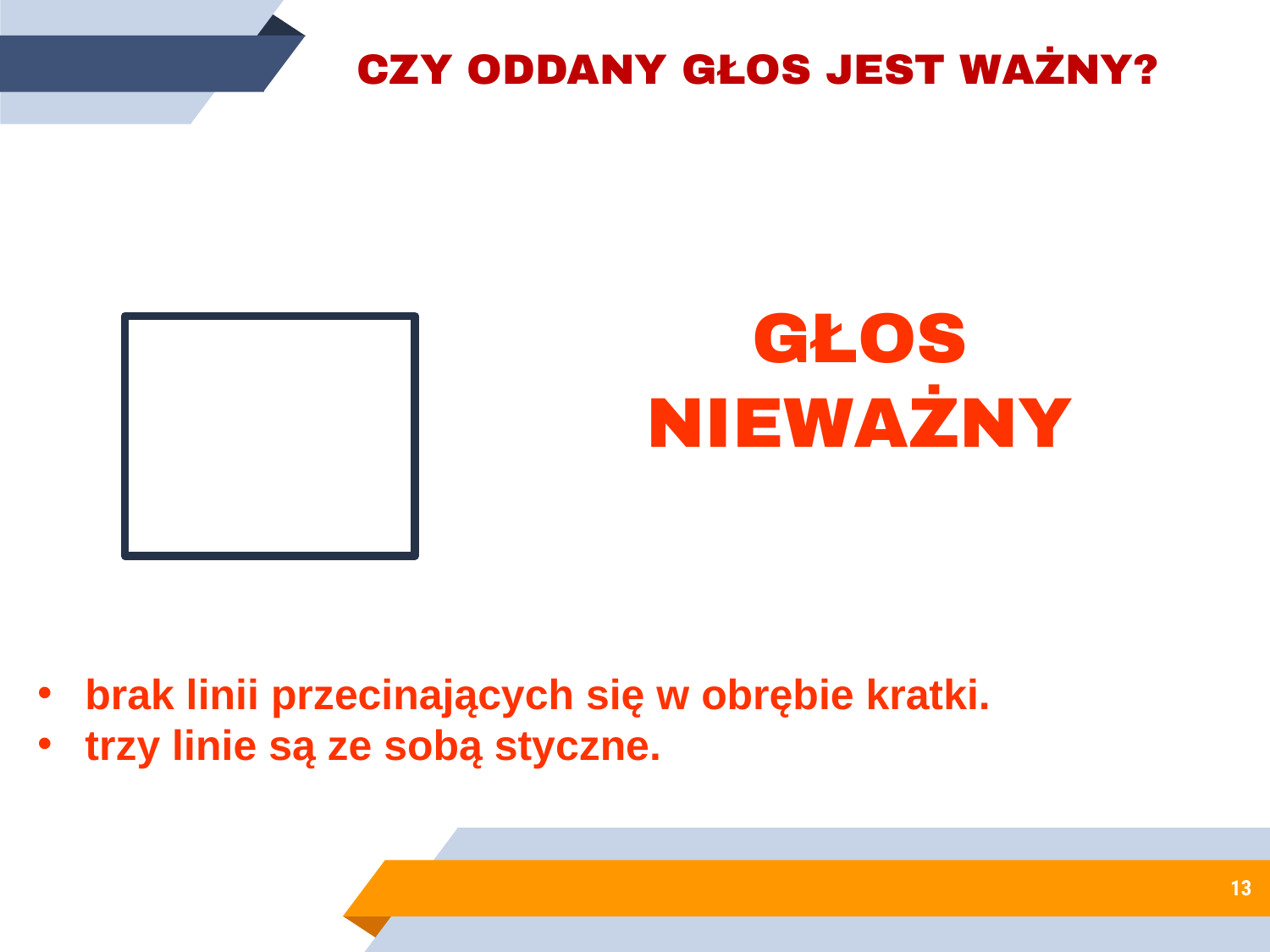

CZY ODDANY GŁOS JEST WAŻNY?
GŁOS NIEWAŻNY

brak linii przecinających się w obrębie kratki.
trzy linie są ze sobą styczne.

13